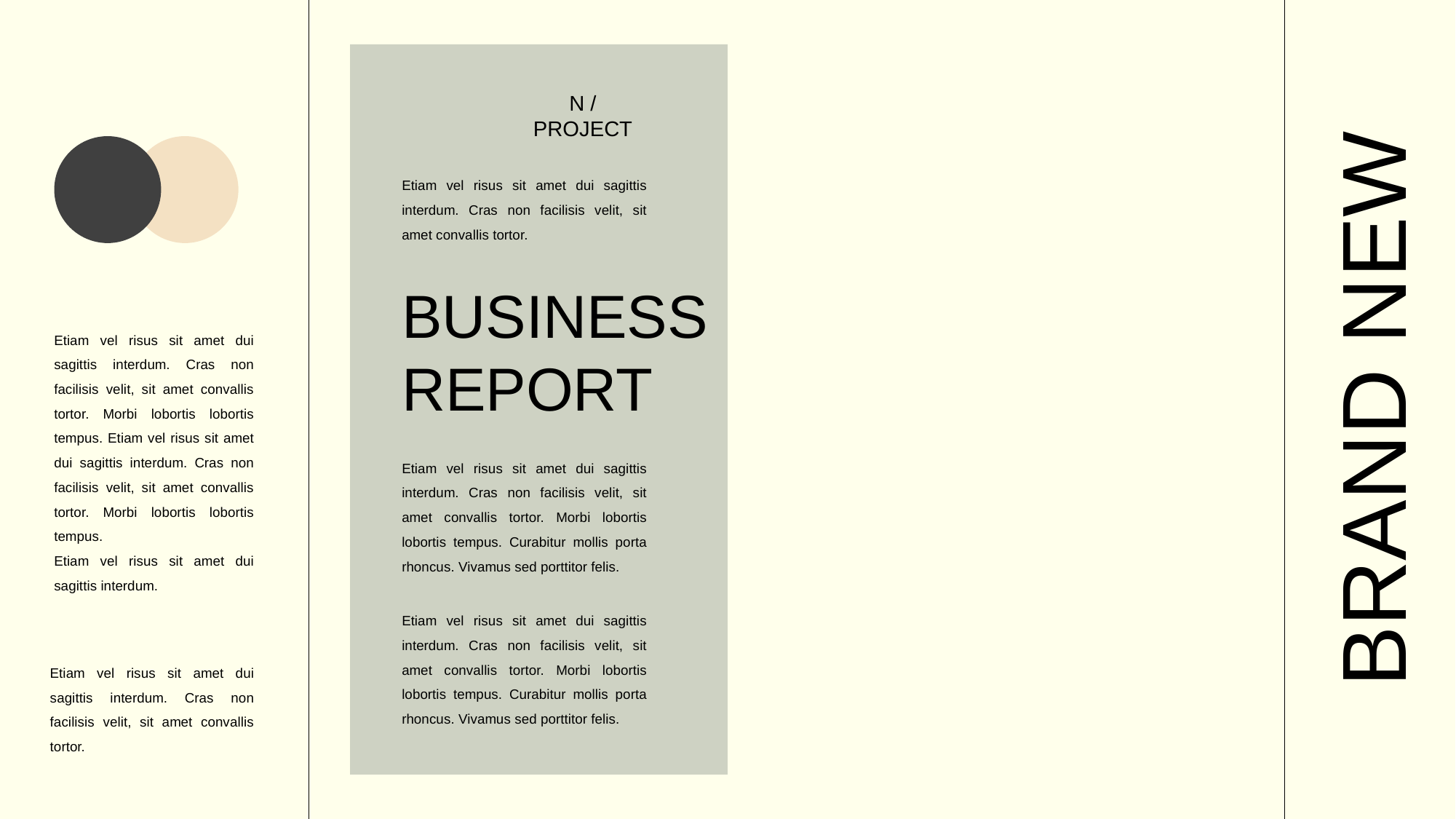

N / PROJECT

Etiam vel risus sit amet dui sagittis interdum. Cras non facilisis velit, sit amet convallis tortor.
BUSINESS
REPORT
Etiam vel risus sit amet dui sagittis interdum. Cras non facilisis velit, sit amet convallis tortor. Morbi lobortis lobortis tempus. Etiam vel risus sit amet dui sagittis interdum. Cras non facilisis velit, sit amet convallis tortor. Morbi lobortis lobortis tempus.
Etiam vel risus sit amet dui sagittis interdum.
BRAND NEW
Etiam vel risus sit amet dui sagittis interdum. Cras non facilisis velit, sit amet convallis tortor. Morbi lobortis lobortis tempus. Curabitur mollis porta rhoncus. Vivamus sed porttitor felis.
Etiam vel risus sit amet dui sagittis interdum. Cras non facilisis velit, sit amet convallis tortor. Morbi lobortis lobortis tempus. Curabitur mollis porta rhoncus. Vivamus sed porttitor felis.
Etiam vel risus sit amet dui sagittis interdum. Cras non facilisis velit, sit amet convallis tortor.